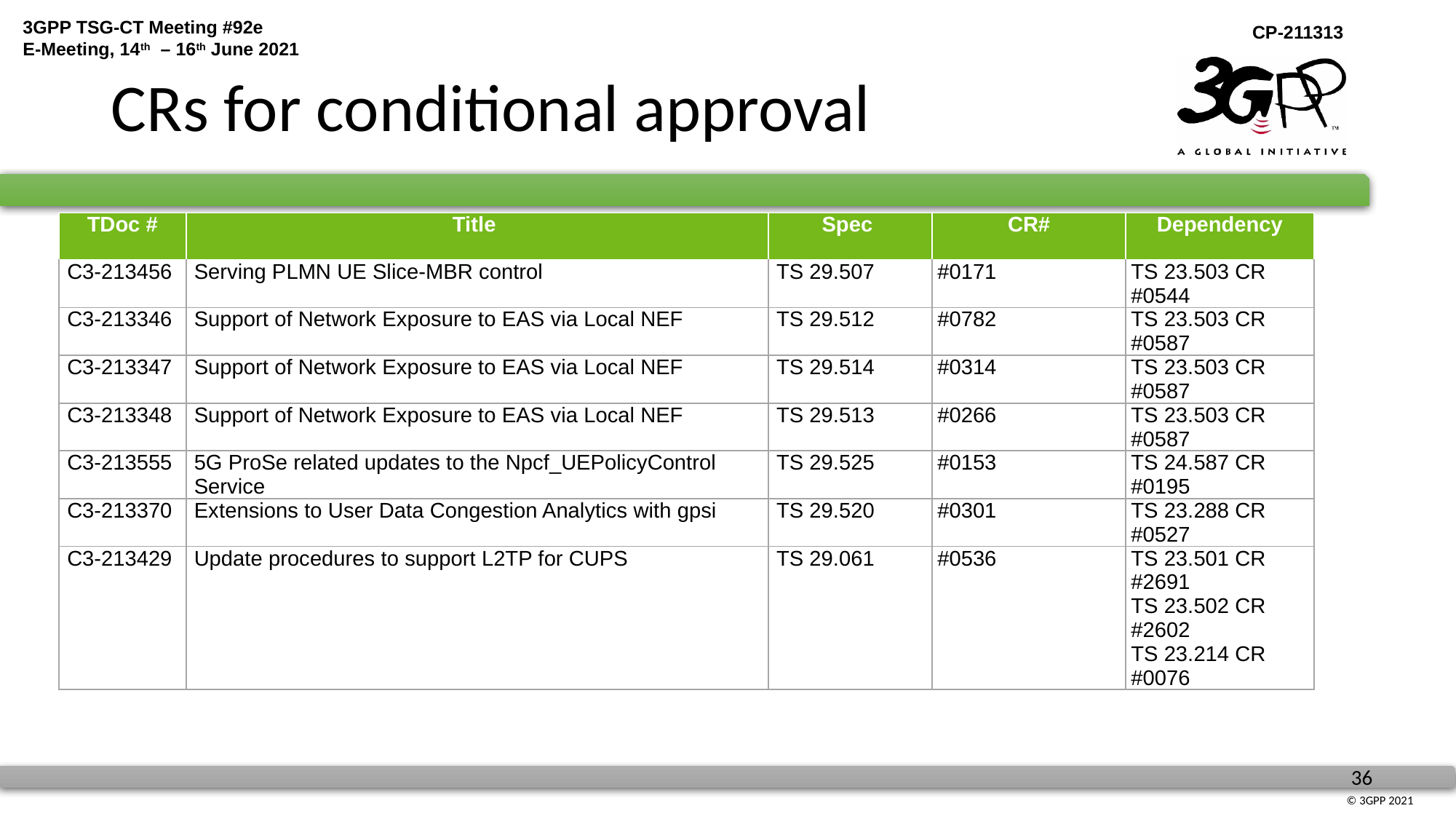

# CRs for conditional approval
| TDoc # | Title | Spec | CR# | Dependency |
| --- | --- | --- | --- | --- |
| C3-213456 | Serving PLMN UE Slice-MBR control | TS 29.507 | #0171 | TS 23.503 CR #0544 |
| C3-213346 | Support of Network Exposure to EAS via Local NEF | TS 29.512 | #0782 | TS 23.503 CR #0587 |
| C3-213347 | Support of Network Exposure to EAS via Local NEF | TS 29.514 | #0314 | TS 23.503 CR #0587 |
| C3-213348 | Support of Network Exposure to EAS via Local NEF | TS 29.513 | #0266 | TS 23.503 CR #0587 |
| C3-213555 | 5G ProSe related updates to the Npcf\_UEPolicyControl Service | TS 29.525 | #0153 | TS 24.587 CR #0195 |
| C3-213370 | Extensions to User Data Congestion Analytics with gpsi | TS 29.520 | #0301 | TS 23.288 CR #0527 |
| C3-213429 | Update procedures to support L2TP for CUPS | TS 29.061 | #0536 | TS 23.501 CR #2691 TS 23.502 CR #2602 TS 23.214 CR #0076 |